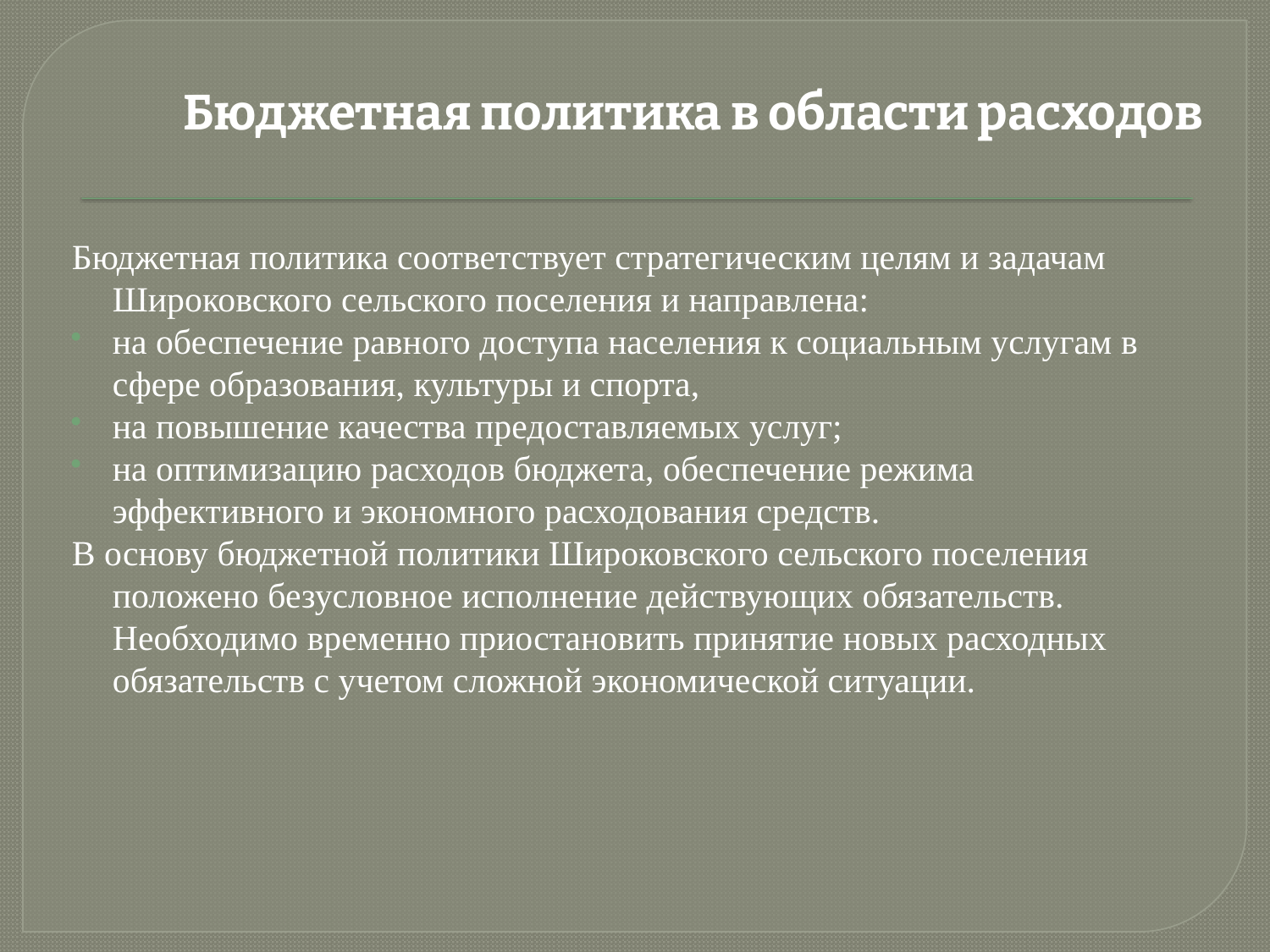

# Бюджетная политика в области расходов
Бюджетная политика соответствует стратегическим целям и задачам Широковского сельского поселения и направлена:
на обеспечение равного доступа населения к социальным услугам в сфере образования, культуры и спорта,
на повышение качества предоставляемых услуг;
на оптимизацию расходов бюджета, обеспечение режима эффективного и экономного расходования средств.
В основу бюджетной политики Широковского сельского поселения положено безусловное исполнение действующих обязательств. Необходимо временно приостановить принятие новых расходных обязательств с учетом сложной экономической ситуации.